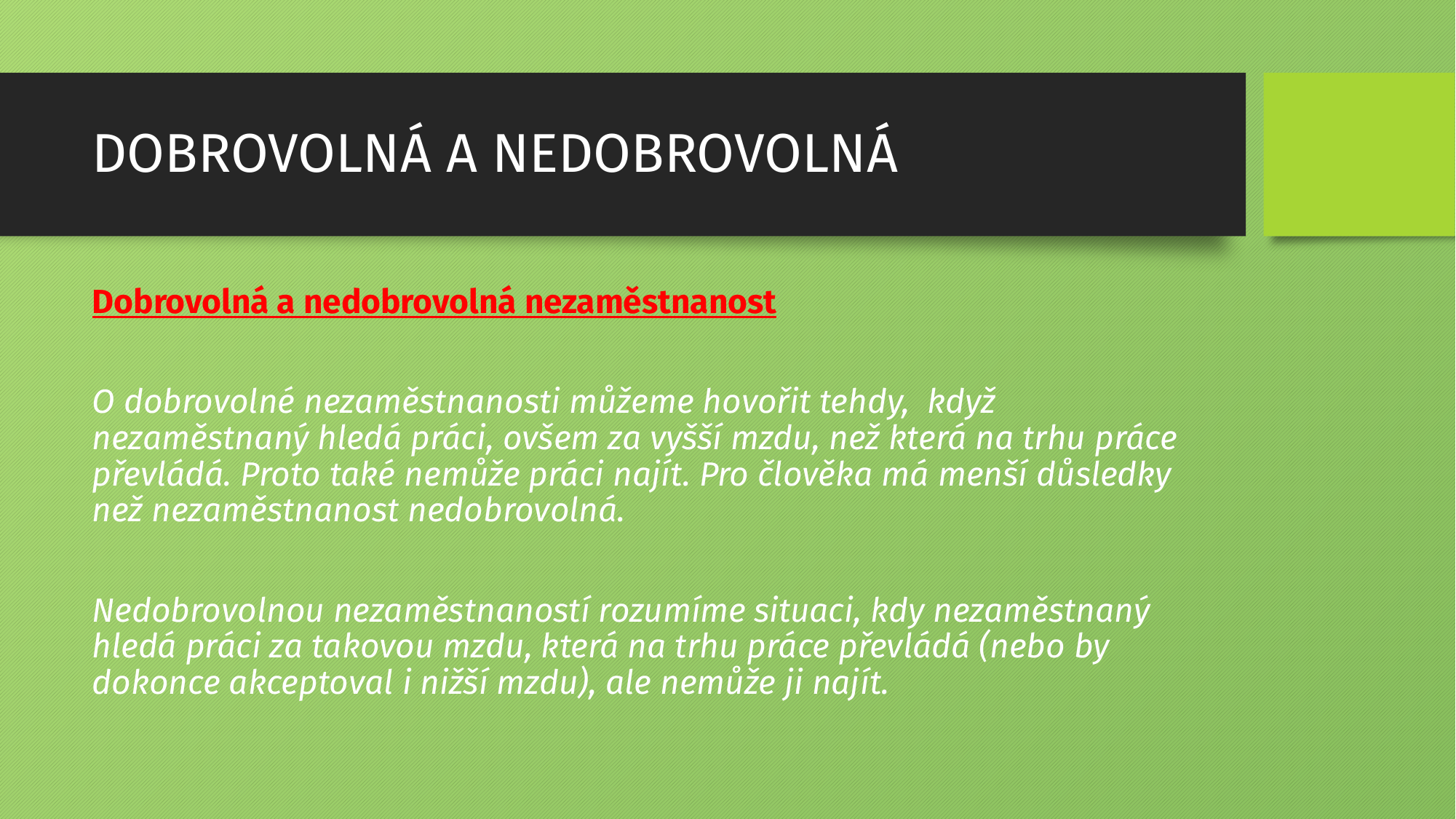

# DOBROVOLNÁ A NEDOBROVOLNÁ
Dobrovolná a nedobrovolná nezaměstnanost

O dobrovolné nezaměstnanosti můžeme hovořit tehdy,  když nezaměstnaný hledá práci, ovšem za vyšší mzdu, než která na trhu práce převládá. Proto také nemůže práci najít. Pro člověka má menší důsledky než nezaměstnanost nedobrovolná.

Nedobrovolnou nezaměstnaností rozumíme situaci, kdy nezaměstnaný hledá práci za takovou mzdu, která na trhu práce převládá (nebo by dokonce akceptoval i nižší mzdu), ale nemůže ji najít.